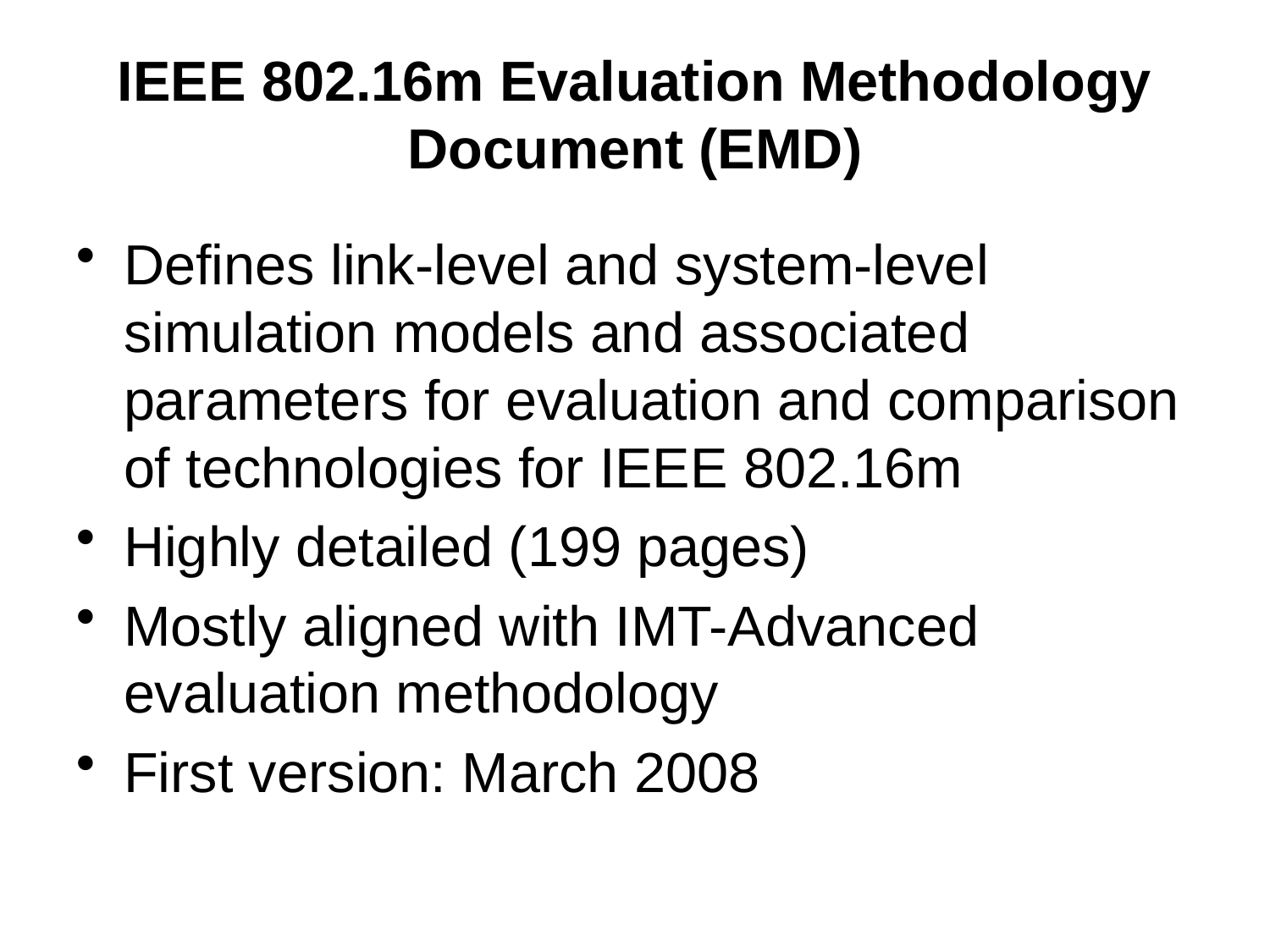

# IEEE 802.16m Evaluation Methodology Document (EMD)
Defines link-level and system-level simulation models and associated parameters for evaluation and comparison of technologies for IEEE 802.16m
Highly detailed (199 pages)
Mostly aligned with IMT-Advanced evaluation methodology
First version: March 2008